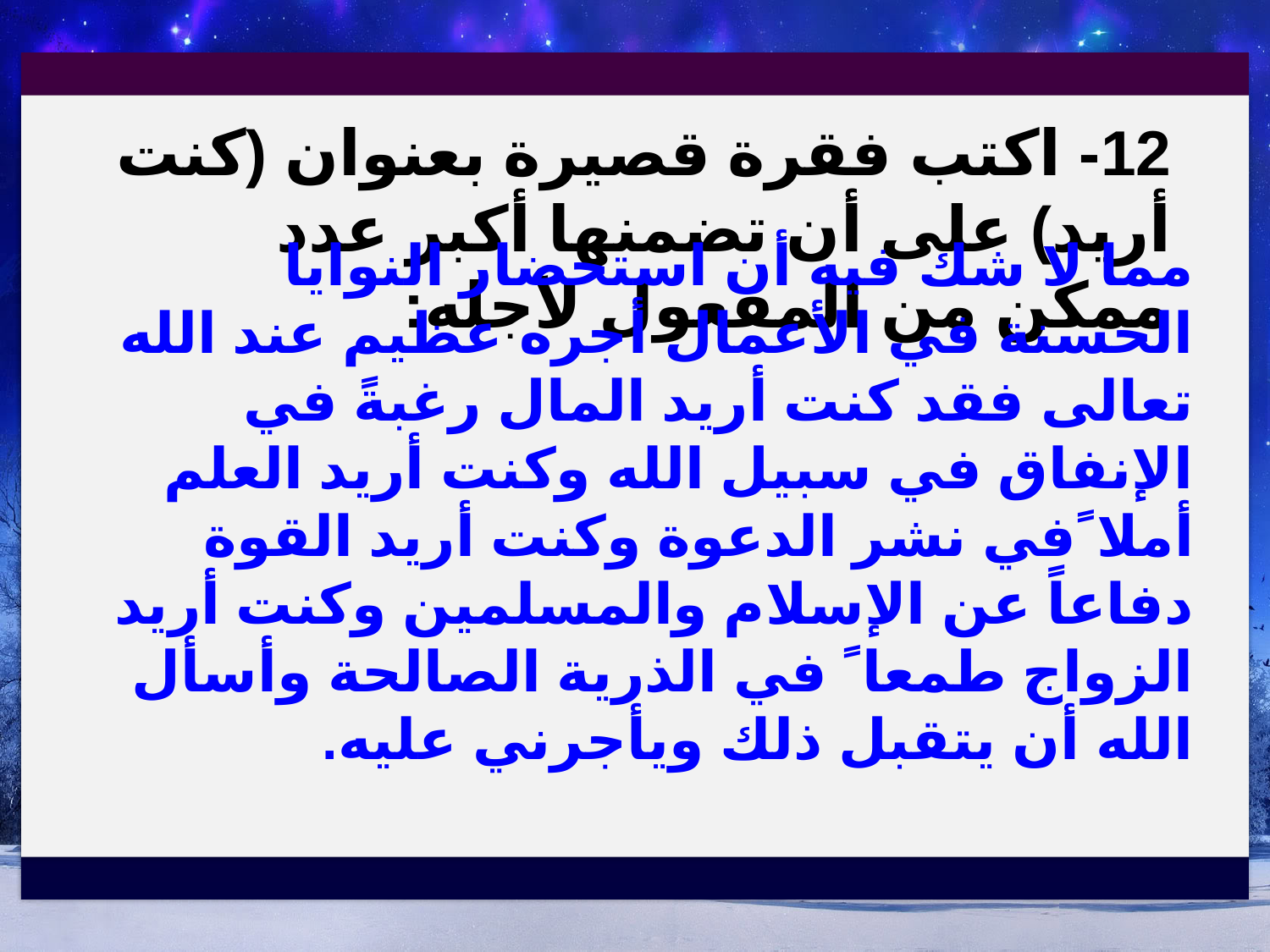

12- اكتب فقرة قصيرة بعنوان (كنت أريد) على أن تضمنها أكبر عدد ممكن من المفعول لأجله:
مما لا شك فيه أن استحضار النوايا الحسنة في الأعمال أجره عظيم عند الله تعالى فقد كنت أريد المال رغبةً في الإنفاق في سبيل الله وكنت أريد العلم أملا ًفي نشر الدعوة وكنت أريد القوة دفاعاً عن الإسلام والمسلمين وكنت أريد الزواج طمعا ً في الذرية الصالحة وأسأل الله أن يتقبل ذلك ويأجرني عليه.